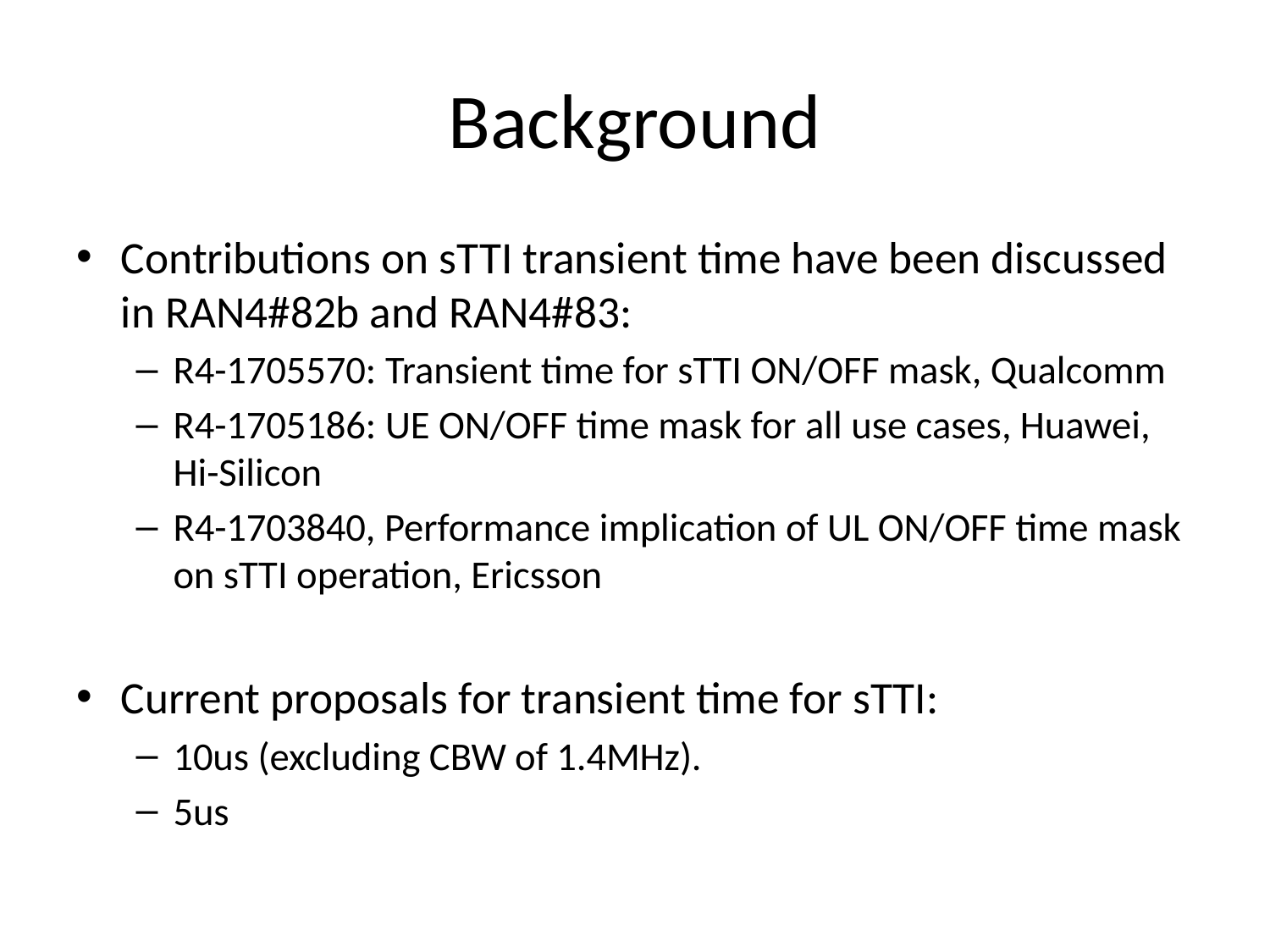

# Background
Contributions on sTTI transient time have been discussed in RAN4#82b and RAN4#83:
R4-1705570: Transient time for sTTI ON/OFF mask, Qualcomm
R4-1705186: UE ON/OFF time mask for all use cases, Huawei, Hi-Silicon
R4-1703840, Performance implication of UL ON/OFF time mask on sTTI operation, Ericsson

Current proposals for transient time for sTTI:
10us (excluding CBW of 1.4MHz).
5us